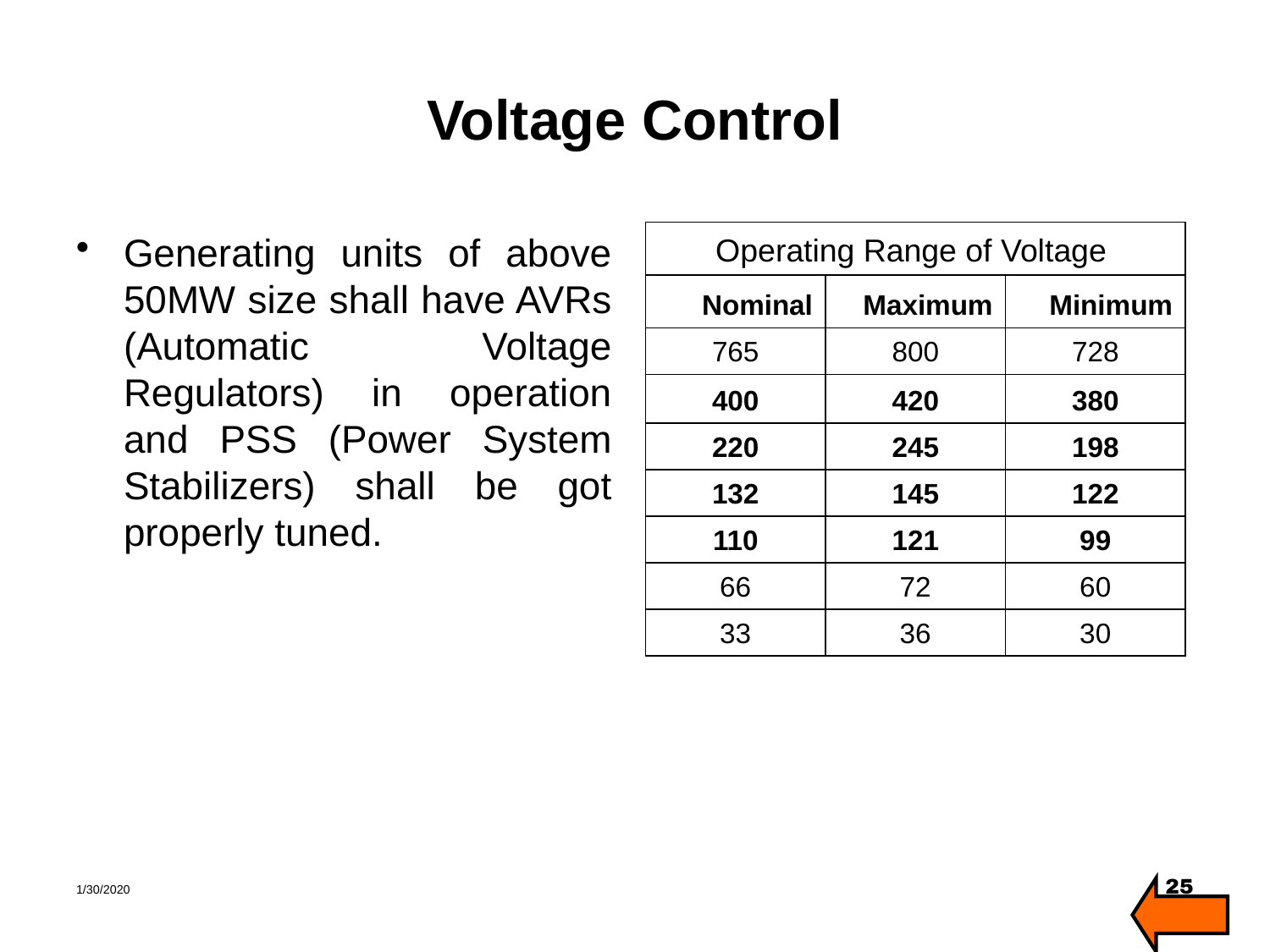

# Voltage Control
Generating units of above 50MW size shall have AVRs (Automatic Voltage Regulators) in operation and PSS (Power System Stabilizers) shall be got properly tuned.

| Operating Range of Voltage |  |  |
| --- | --- | --- |
| Nominal | Maximum | Minimum |
| 765 | 800 | 728 |
| 400 | 420 | 380 |
| 220 | 245 | 198 |
| 132 | 145 | 122 |
| 110 | 121 | 99 |
| 66 | 72 | 60 |
| 33 | 36 | 30 |
1/30/2020
25